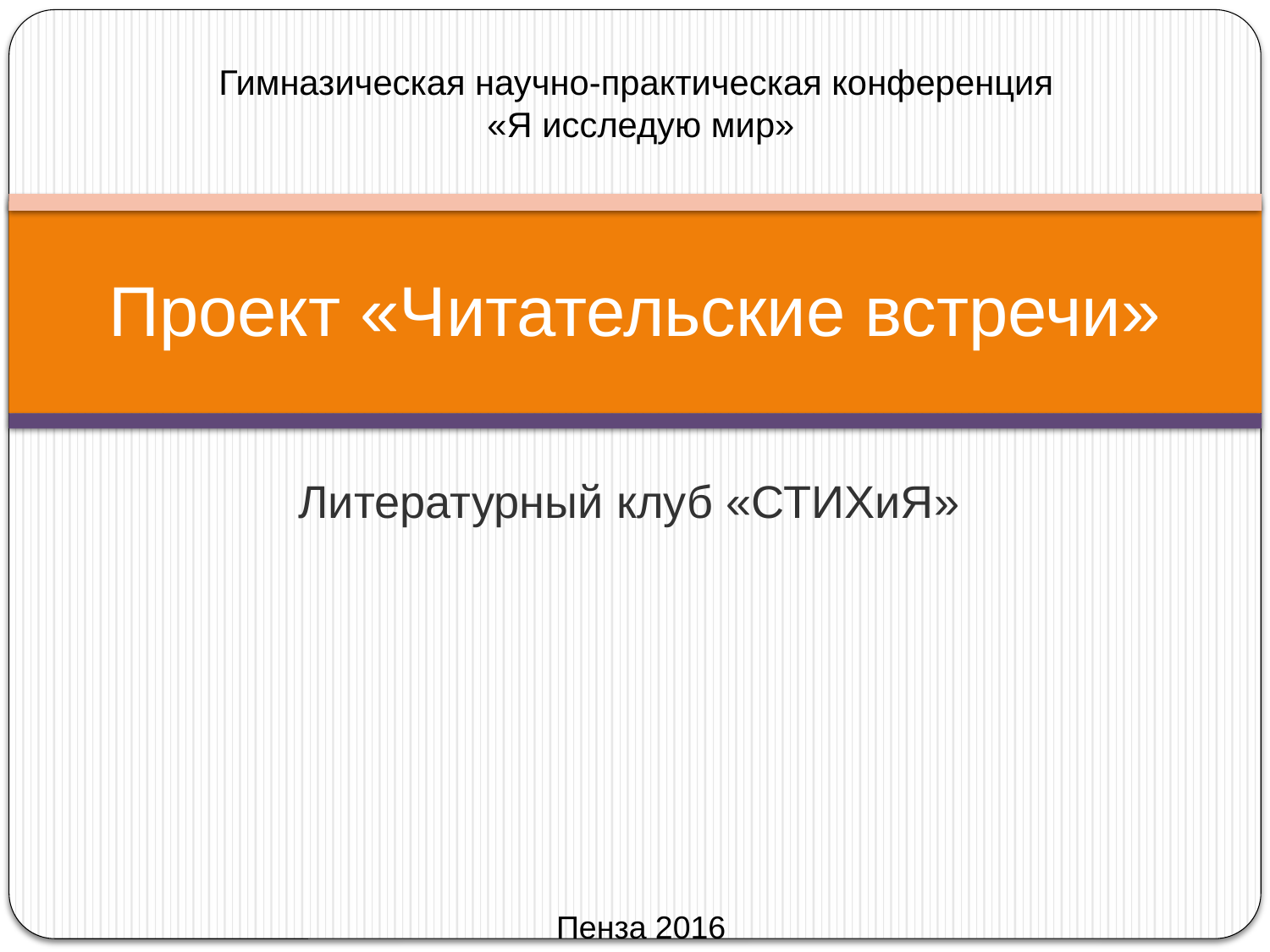

Гимназическая научно-практическая конференция
«Я исследую мир»
# Проект «Читательские встречи»
Литературный клуб «СТИХиЯ»
Пенза 2016